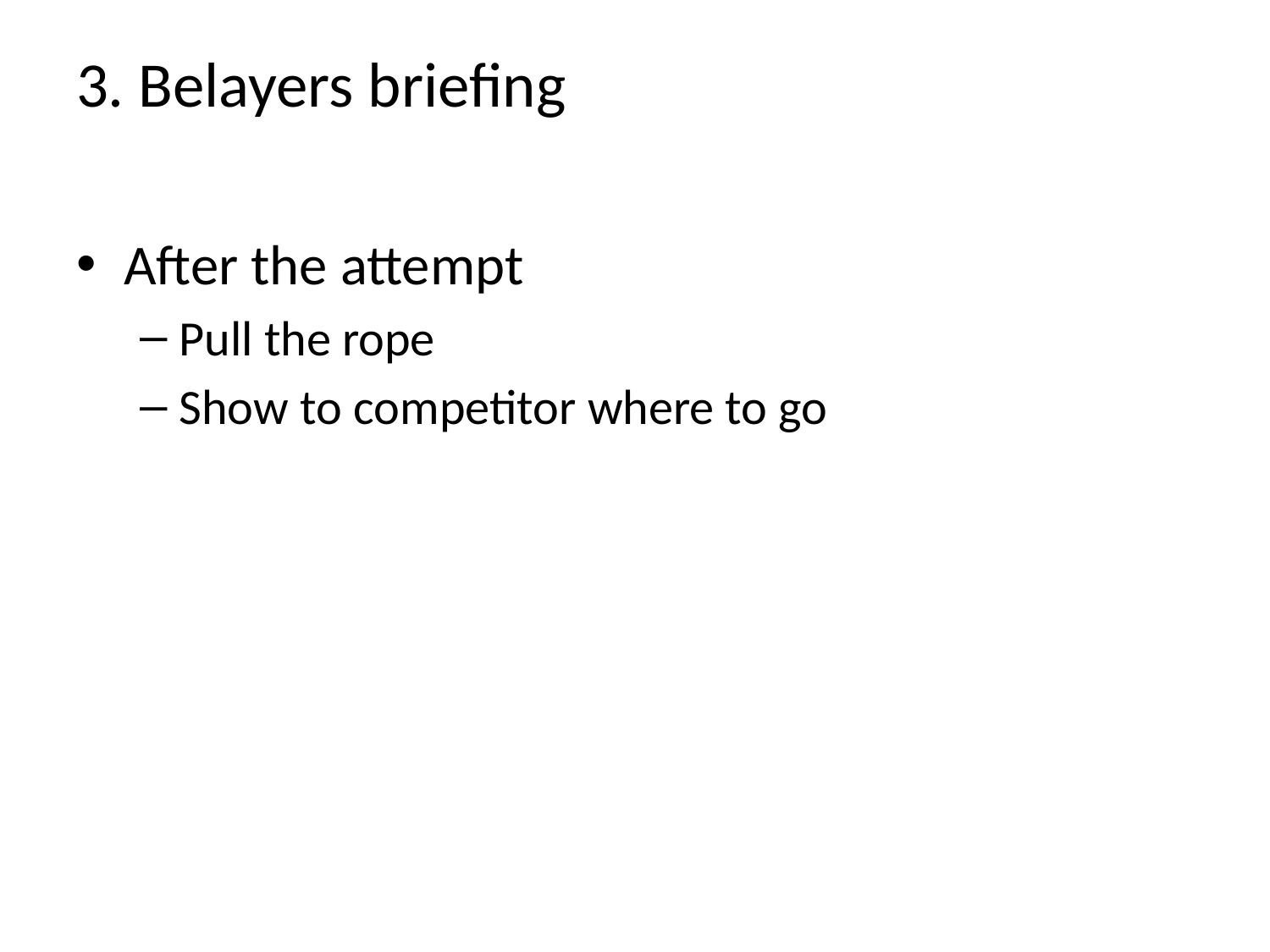

# 3. Belayers briefing
After the attempt
Pull the rope
Show to competitor where to go